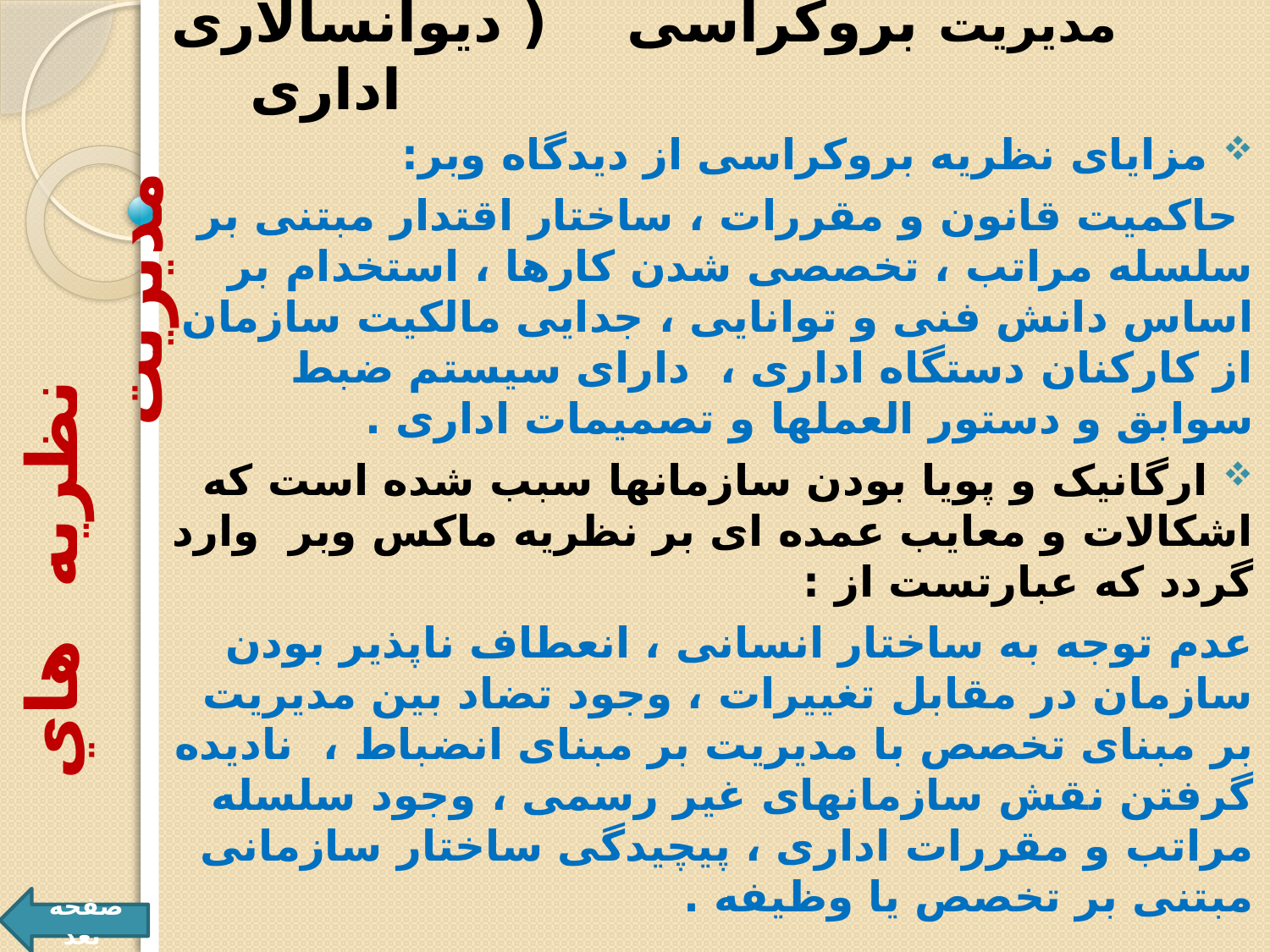

# مدیریت بروكراسی    ( دیوانسالاری اداری
 مزایای نظریه بروکراسی از دیدگاه وبر:
 حاکمیت قانون و مقررات ، ساختار اقتدار مبتنی بر سلسله مراتب ، تخصصی شدن کارها ، استخدام بر اساس دانش فنی و توانایی ، جدایی مالکیت سازمان از کارکنان دستگاه اداری ،  دارای سیستم ضبط سوابق و دستور العملها و تصمیمات اداری .
 ارگانیک و پویا بودن سازمانها سبب شده است که اشکالات و معایب عمده ای بر نظریه ماکس وبر  وارد گردد که عبارتست از :
عدم توجه به ساختار انسانی ، انعطاف ناپذیر بودن سازمان در مقابل تغییرات ، وجود تضاد بین مدیریت بر مبنای تخصص با مدیریت بر مبنای انضباط ،  نادیده گرفتن نقش سازمانهای غیر رسمی ، وجود سلسله مراتب و مقررات اداری ، پیچیدگی ساختار سازمانی مبتنی بر تخصص یا وظیفه .
    نظريه هاي مديريت
صفحه  بعد